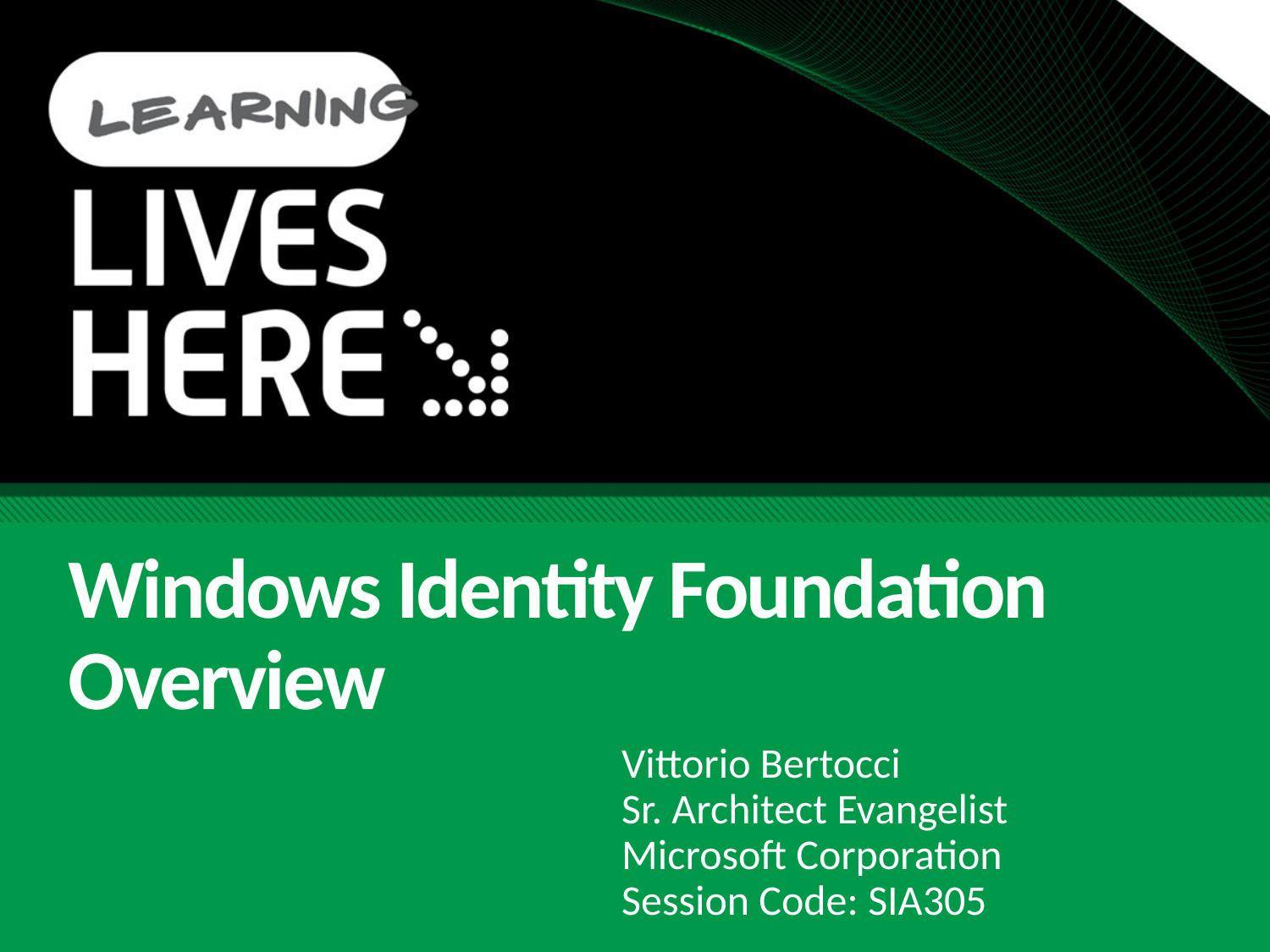

# Windows Identity Foundation Overview
Vittorio Bertocci
Sr. Architect Evangelist
Microsoft Corporation
Session Code: SIA305